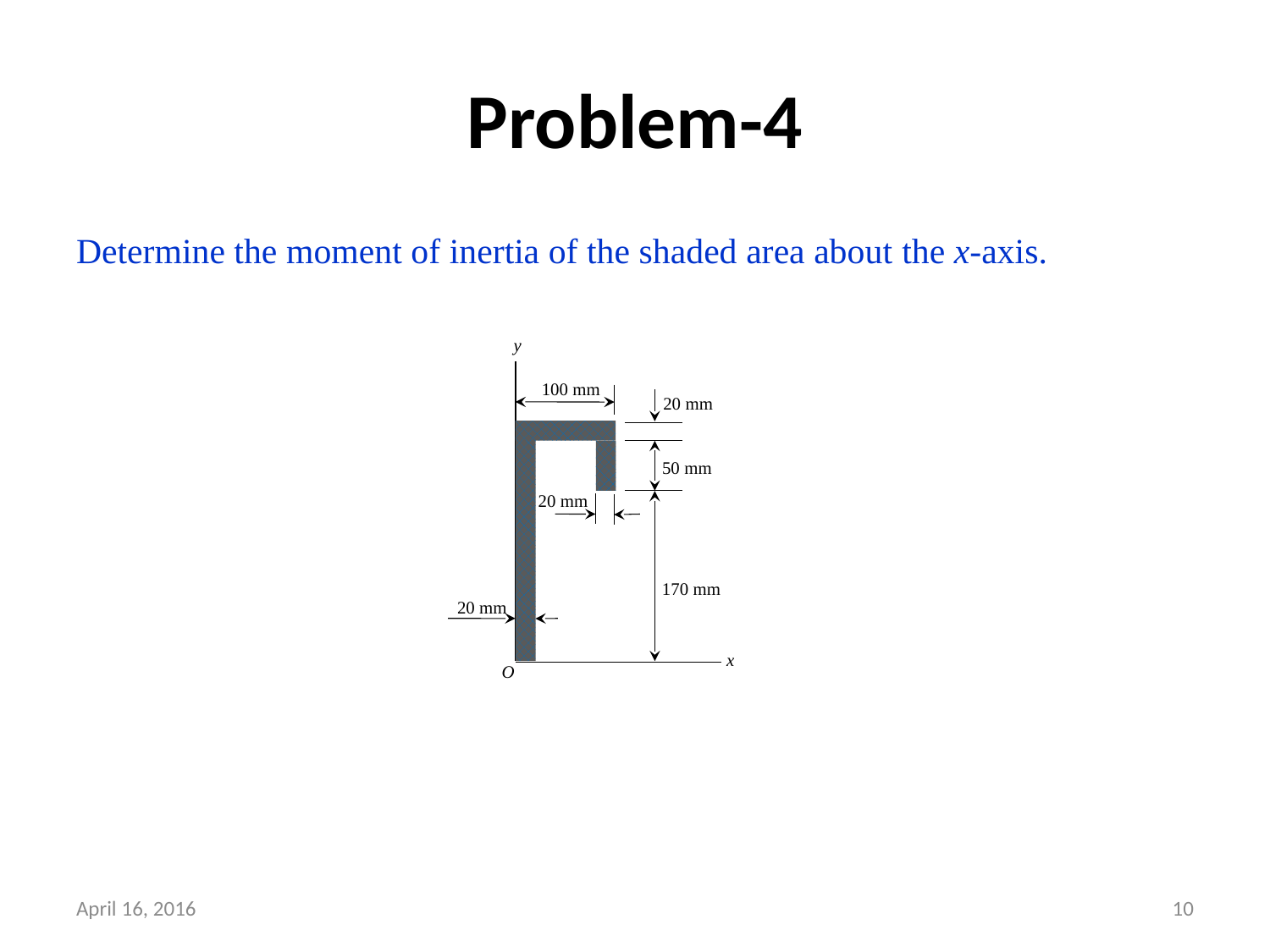

# Problem-4
Determine the moment of inertia of the shaded area about the x-axis.
y
100 mm
20 mm

50 mm

20 mm
170 mm
20 mm
x
O
April 16, 2016
10